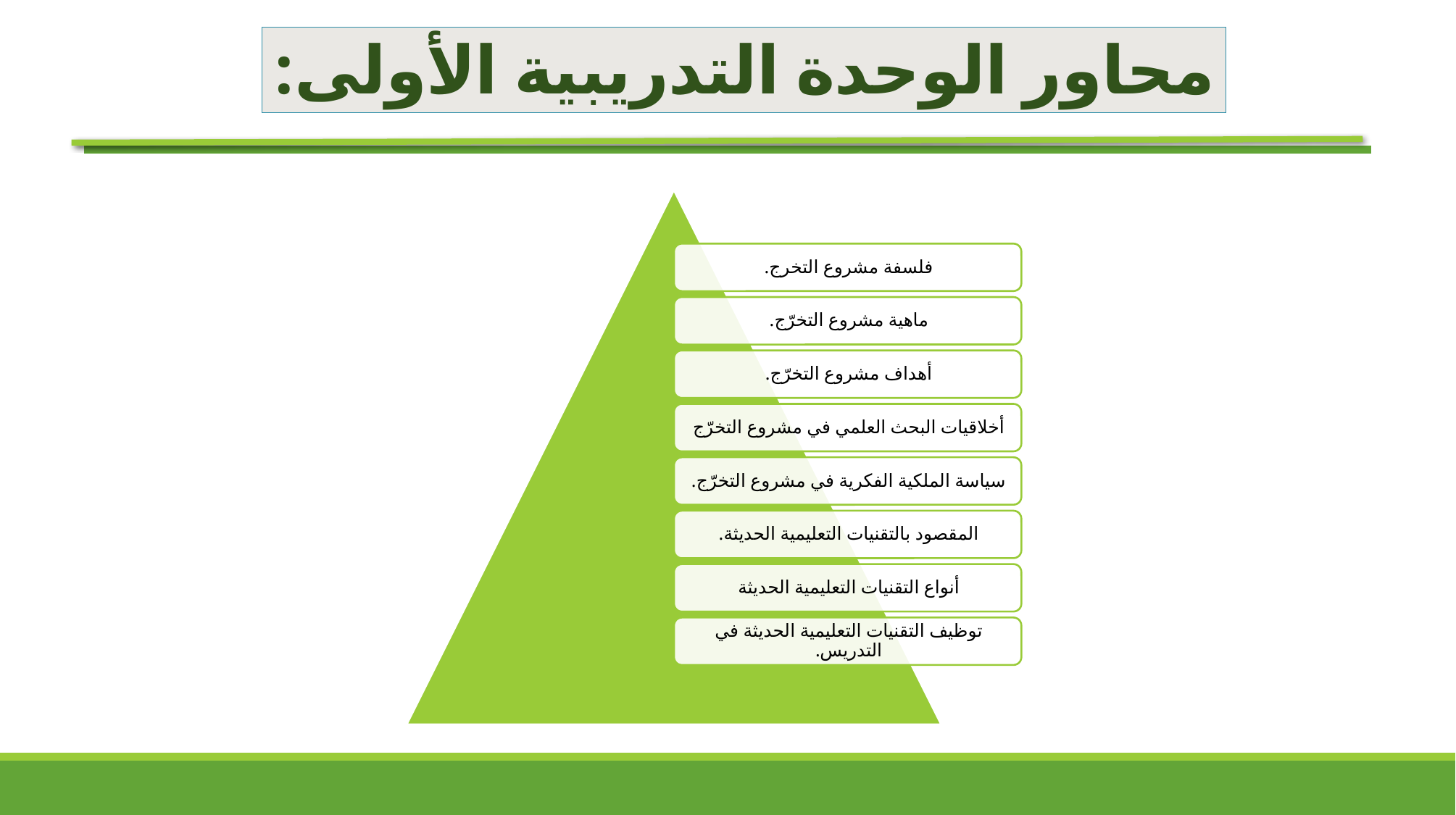

# محاور الوحدة التدريبية الأولى:
فلسفة مشروع التخرج.
ماهية مشروع التخرّج.
أهداف مشروع التخرّج.
أخلاقيات البحث العلمي في مشروع التخرّج
سياسة الملكية الفكرية في مشروع التخرّج.
المقصود بالتقنيات التعليمية الحديثة.
أنواع التقنيات التعليمية الحديثة
توظيف التقنيات التعليمية الحديثة في التدريس.